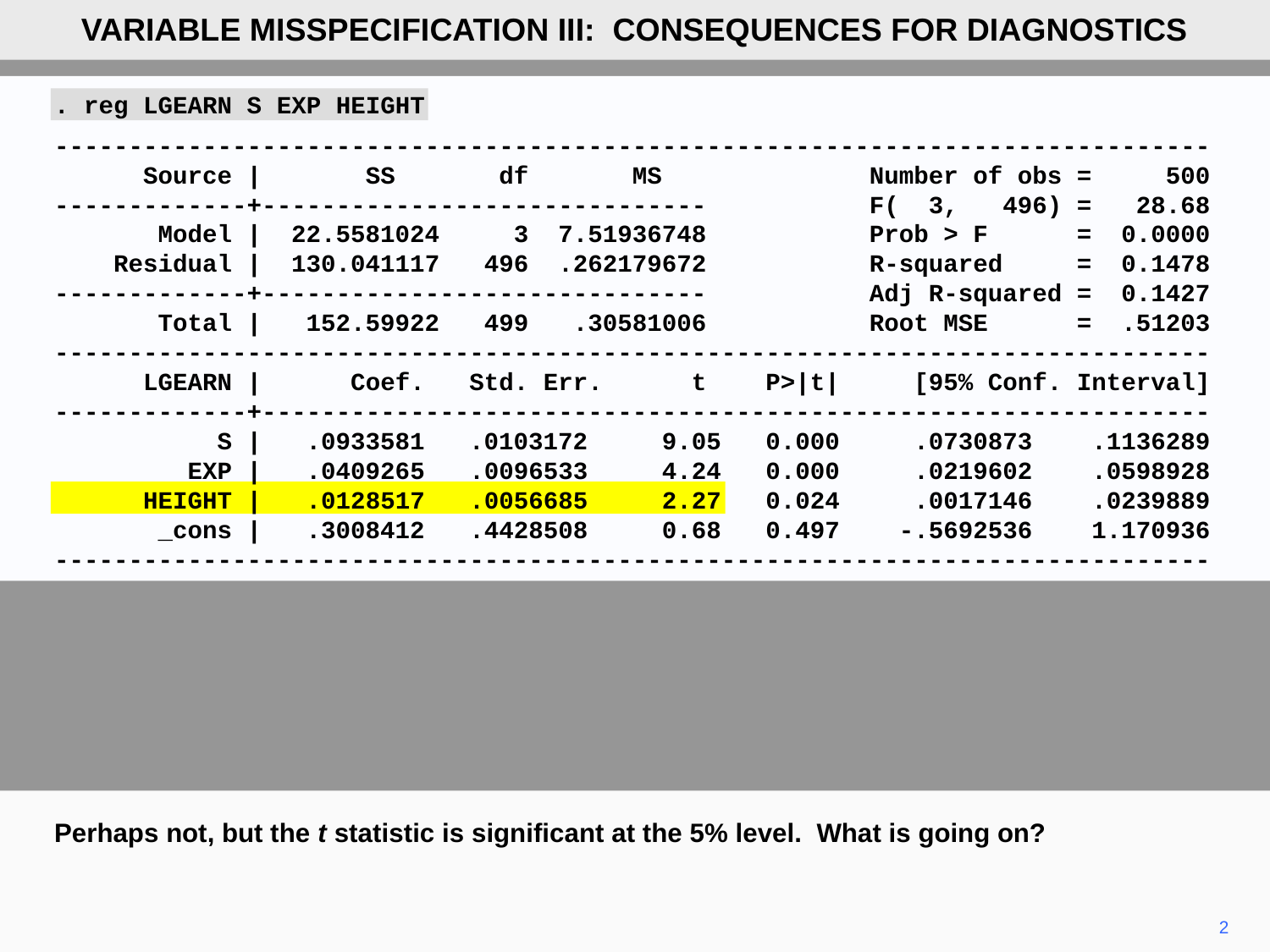

VARIABLE MISSPECIFICATION III:  CONSEQUENCES FOR DIAGNOSTICS

. reg LGEARN S EXP HEIGHT
------------------------------------------------------------------------------
      Source |       SS       df       MS              Number of obs =     500
-------------+------------------------------           F(  3,   496) =   28.68
       Model |  22.5581024     3  7.51936748           Prob > F      =  0.0000
    Residual |  130.041117   496  .262179672           R-squared     =  0.1478
-------------+------------------------------           Adj R-squared =  0.1427
       Total |   152.59922   499   .30581006           Root MSE      =  .51203
------------------------------------------------------------------------------
      LGEARN |      Coef.   Std. Err.      t    P>|t|     [95% Conf. Interval]
-------------+----------------------------------------------------------------
           S |   .0933581   .0103172     9.05   0.000     .0730873    .1136289
         EXP |   .0409265   .0096533     4.24   0.000     .0219602    .0598928
      HEIGHT |   .0128517   .0056685     2.27   0.024     .0017146    .0239889
       _cons |   .3008412   .4428508     0.68   0.497    -.5692536    1.170936
------------------------------------------------------------------------------

Perhaps not, but the t statistic is significant at the 5% level.  What is going on?
2